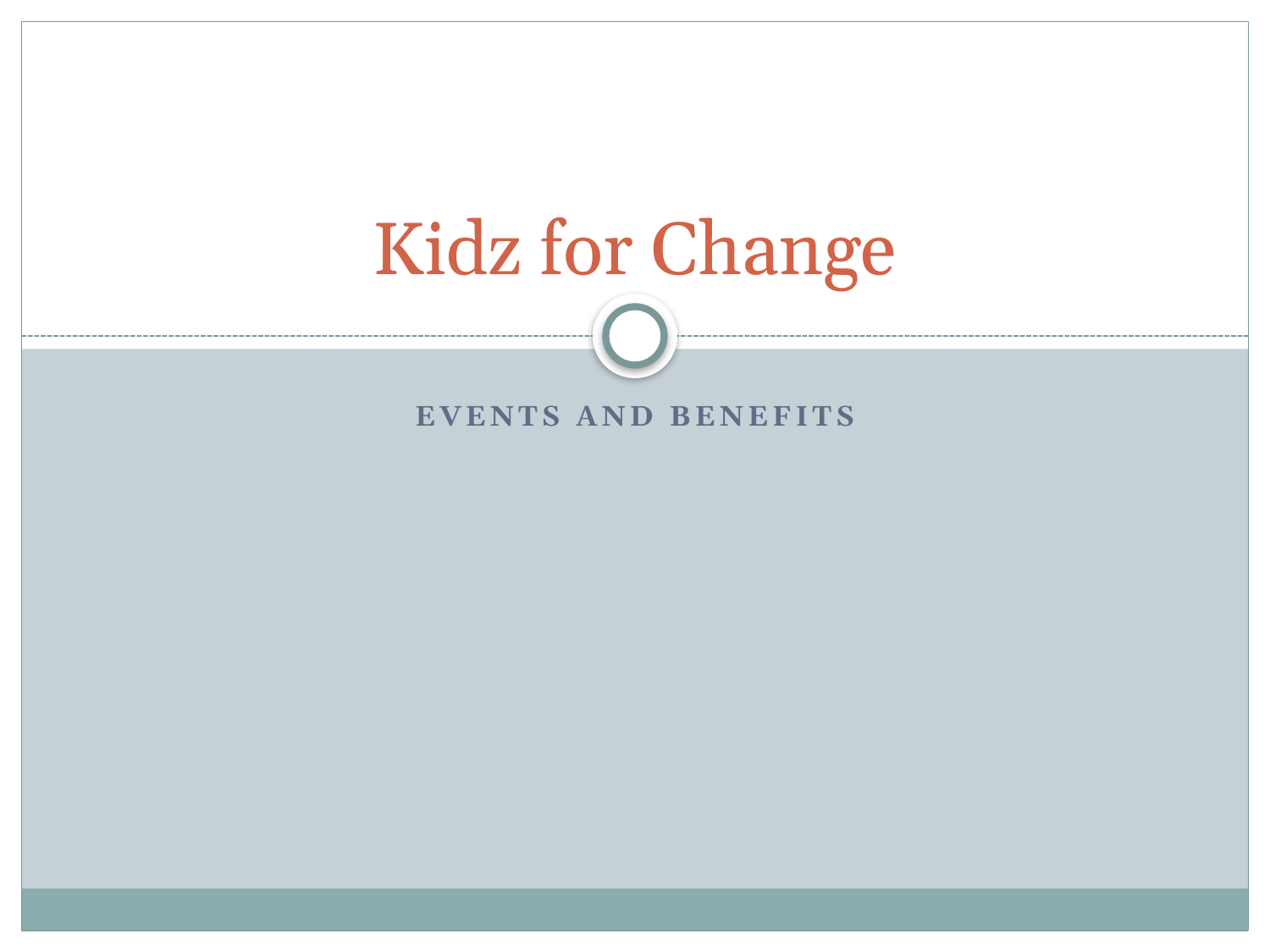

# Kidz for Change
Events and Benefits